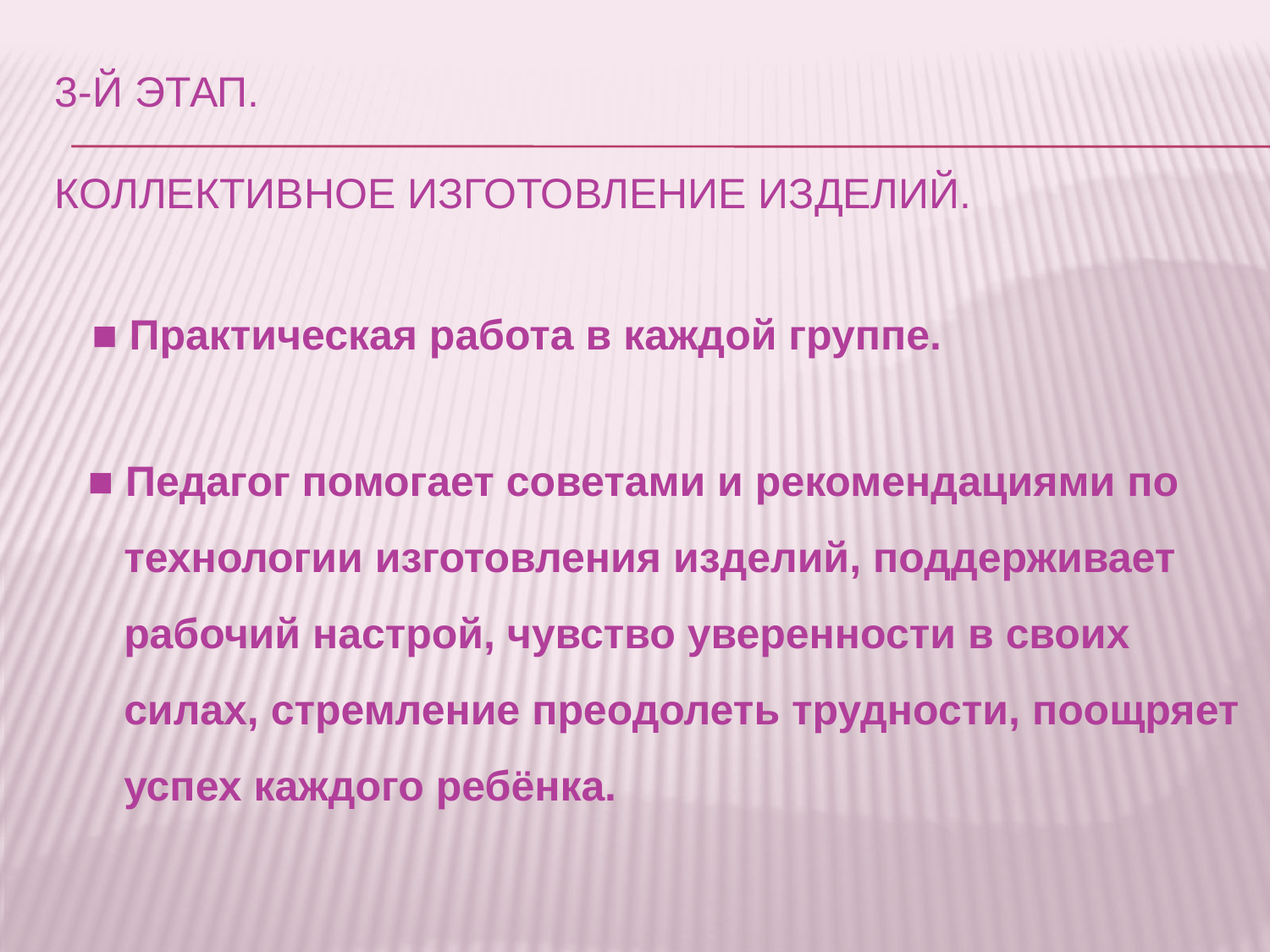

# 3-й этап. Коллективное изготовление изделий.

 ■ Практическая работа в каждой группе.

 ■ Педагог помогает советами и рекомендациями по технологии изготовления изделий, поддерживает рабочий настрой, чувство уверенности в своих силах, стремление преодолеть трудности, поощряет успех каждого ребёнка.